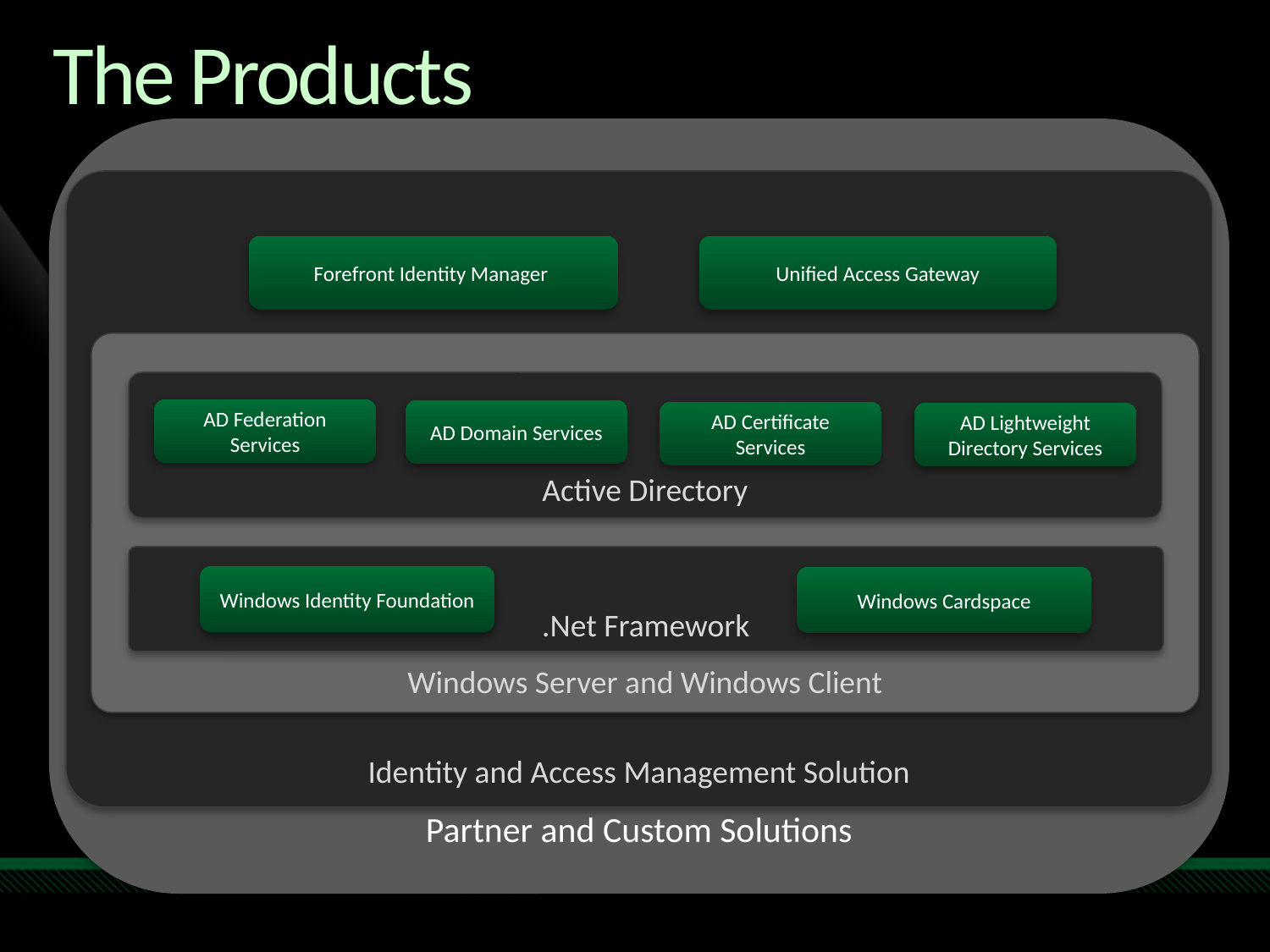

# The Products
Partner and Custom Solutions
Identity and Access Management Solution
Forefront Identity Manager
Unified Access Gateway
Windows Server and Windows Client
Active Directory
AD Federation Services
AD Domain Services
AD Certificate Services
AD Lightweight Directory Services
.Net Framework
Windows Identity Foundation
Windows Cardspace